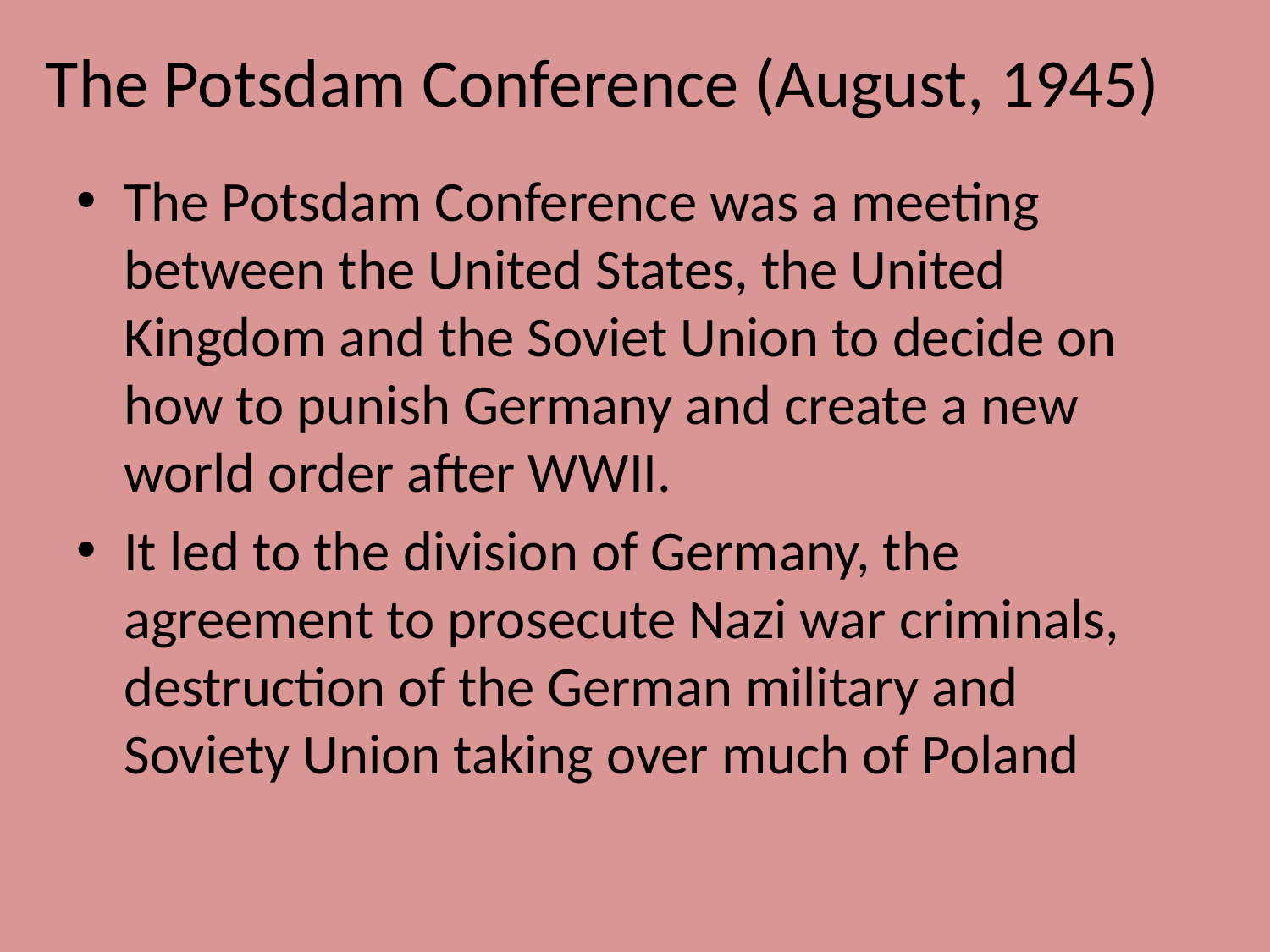

# The Potsdam Conference (August, 1945)
The Potsdam Conference was a meeting between the United States, the United Kingdom and the Soviet Union to decide on how to punish Germany and create a new world order after WWII.
It led to the division of Germany, the agreement to prosecute Nazi war criminals, destruction of the German military and Soviety Union taking over much of Poland